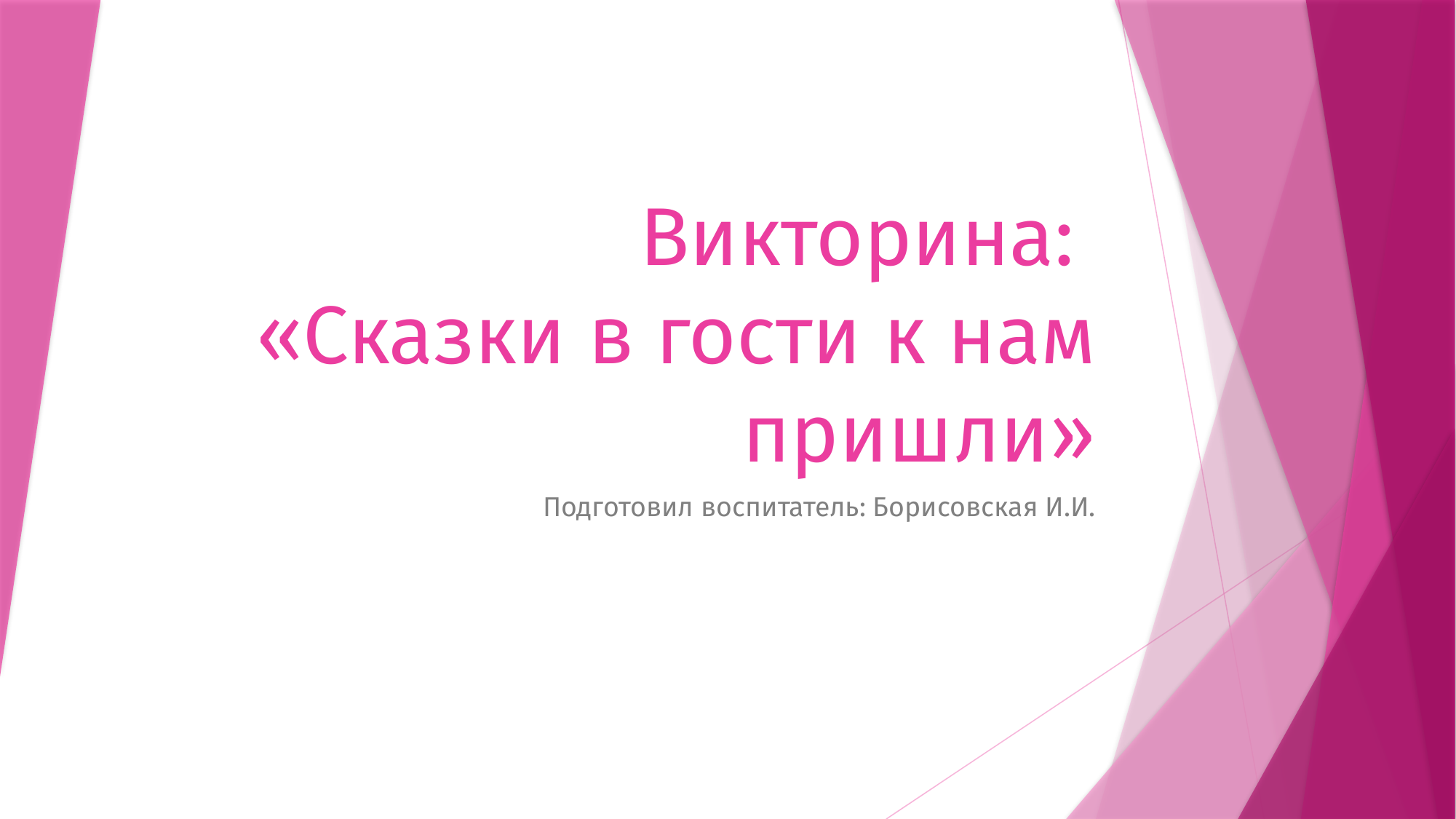

# Викторина: «Сказки в гости к нам пришли»
Подготовил воспитатель: Борисовская И.И.